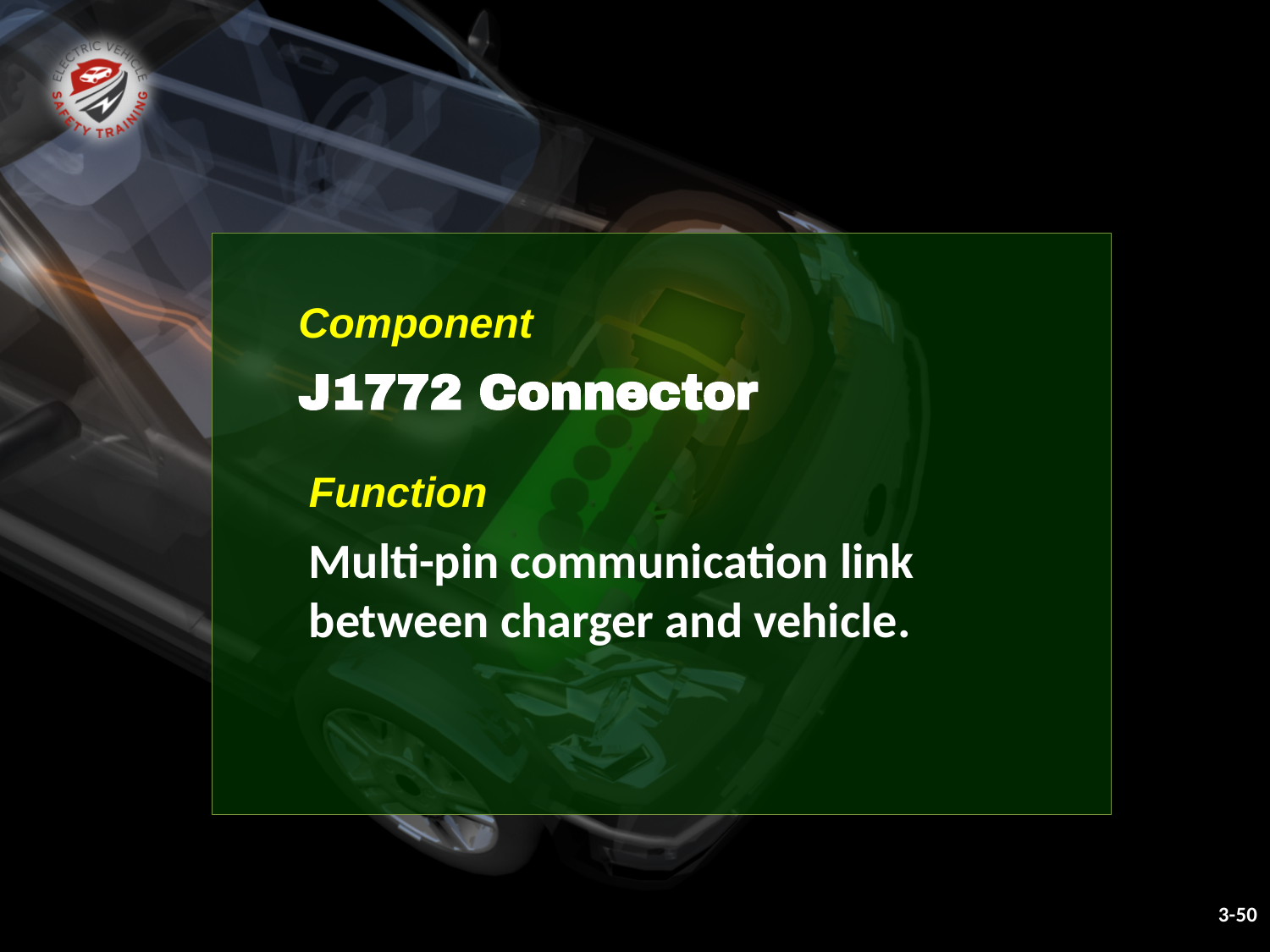

Component
J1772 Connector
Function
Multi-pin communication link between charger and vehicle.
3-50